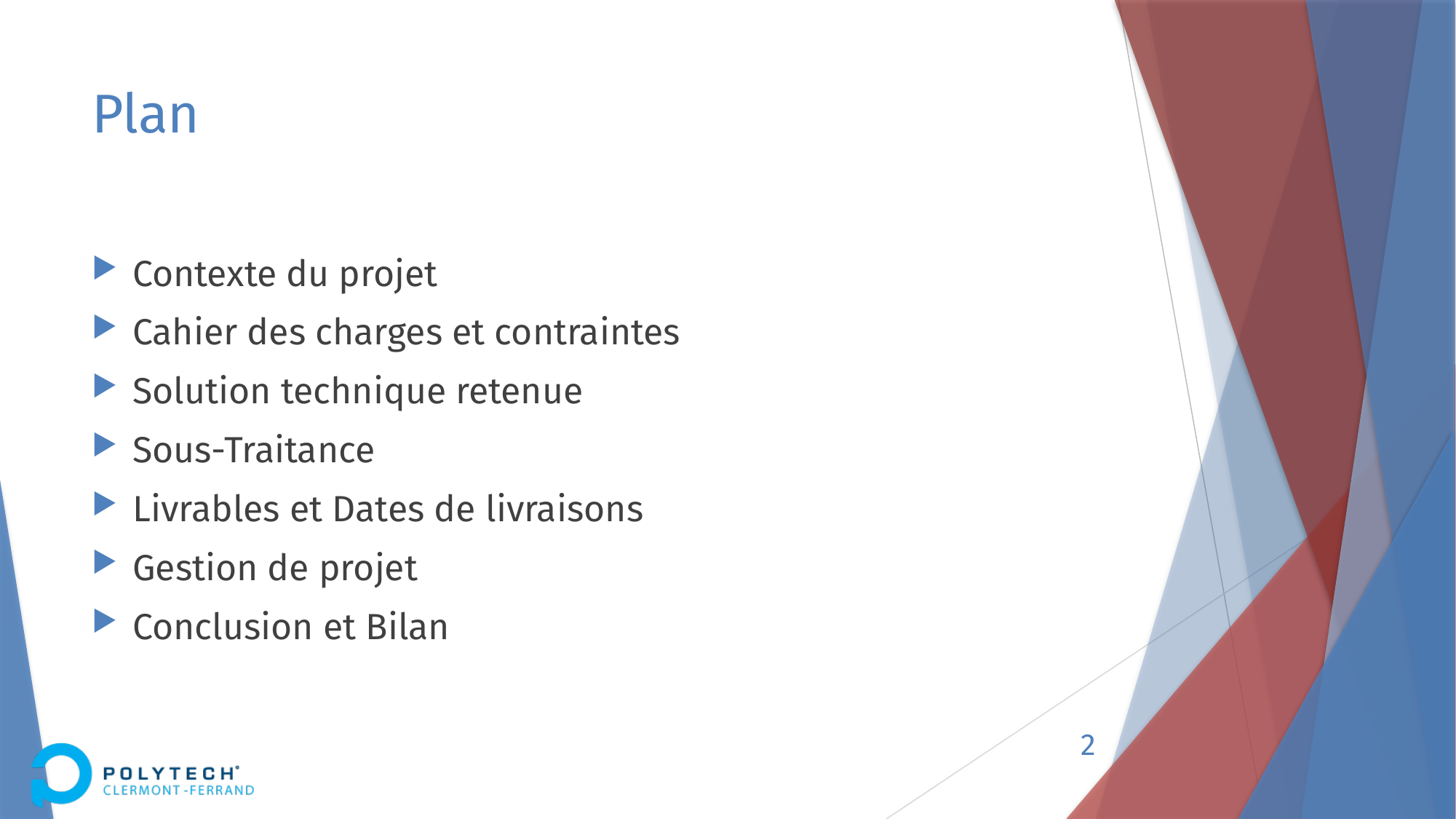

# Plan
Contexte du projet
Cahier des charges et contraintes
Solution technique retenue
Sous-Traitance
Livrables et Dates de livraisons
Gestion de projet
Conclusion et Bilan
2